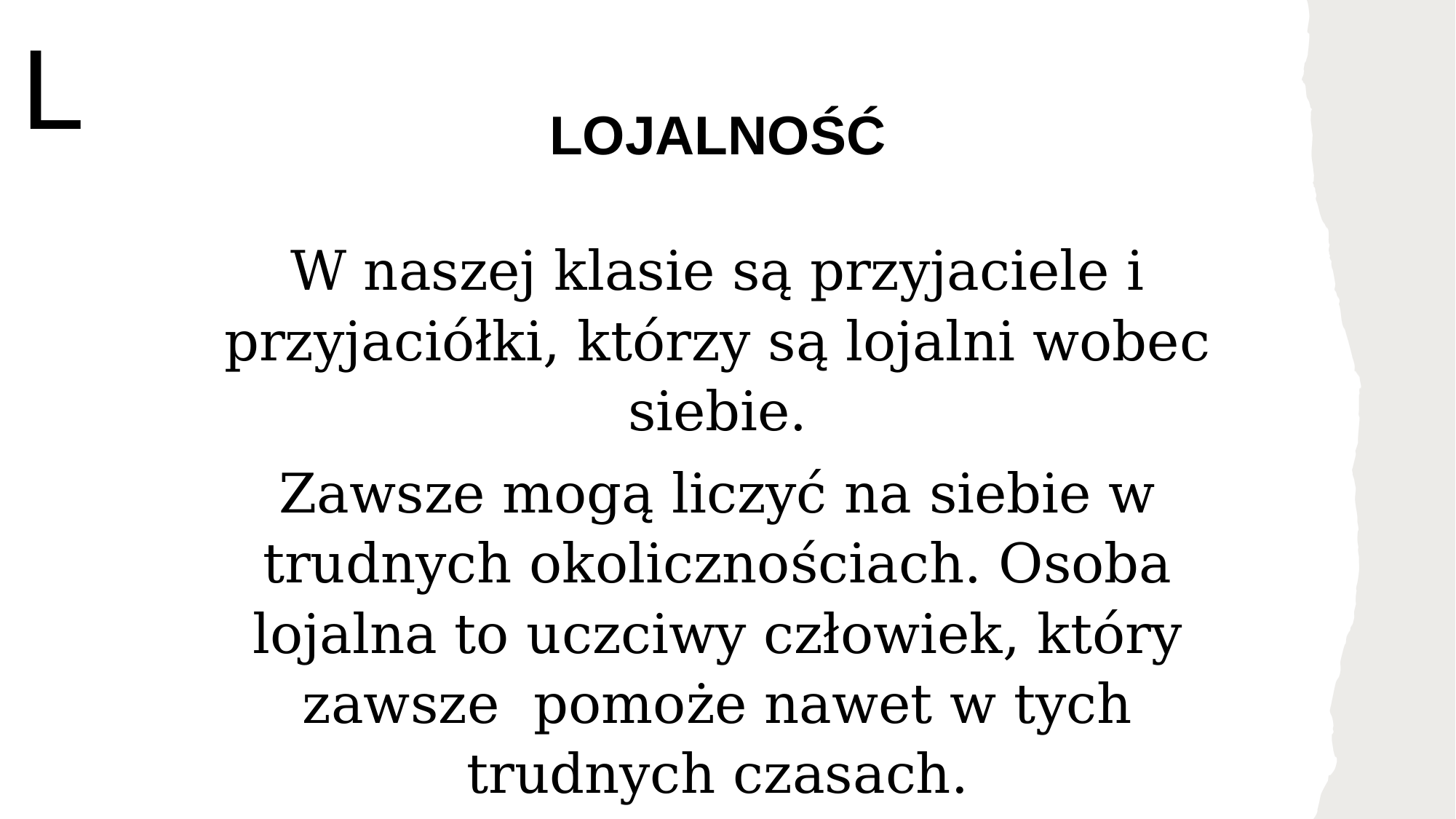

L
LOJALNOŚĆ

W naszej klasie są przyjaciele i przyjaciółki, którzy są lojalni wobec siebie.
Zawsze mogą liczyć na siebie w trudnych okolicznościach. Osoba lojalna to uczciwy człowiek, który zawsze  pomoże nawet w tych trudnych czasach.